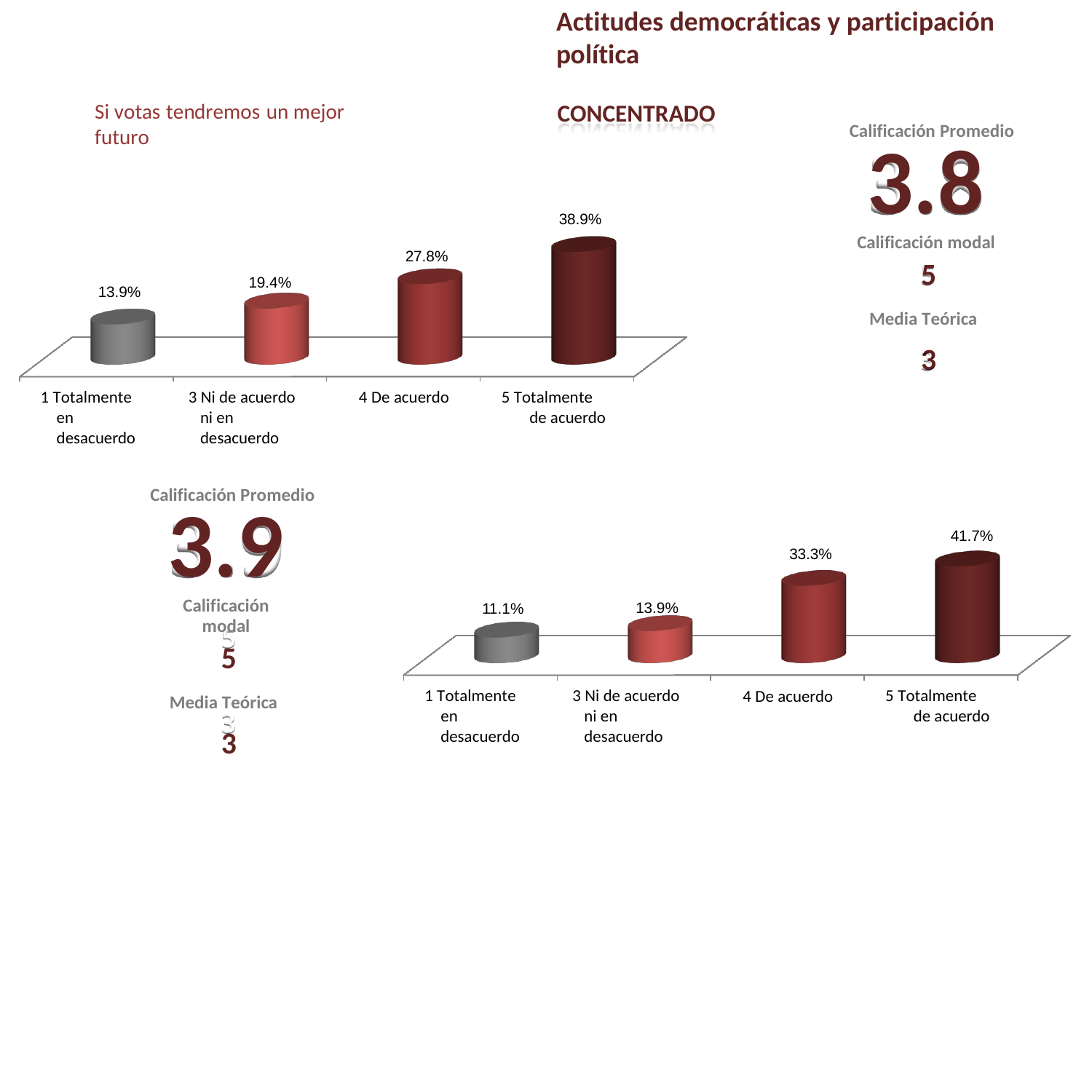

Actitudes democráticas y participación política
CONCENTRADO
Si votas tendremos un mejor futuro

Calificación Promedio
3.8
Calificación modal
5

Media Teórica

3
38.9%

27.8%

19.4%
13.9%

1 Totalmente en desacuerdo
3 Ni de acuerdo ni en desacuerdo
5 Totalmente de acuerdo
4 De acuerdo

Calificación Promedio
3.9
Calificación modal
5

Media Teórica

3

41.7%
33.3%
13.9%
11.1%

1 Totalmente en desacuerdo
3 Ni de acuerdo ni en desacuerdo
5 Totalmente de acuerdo
4 De acuerdo